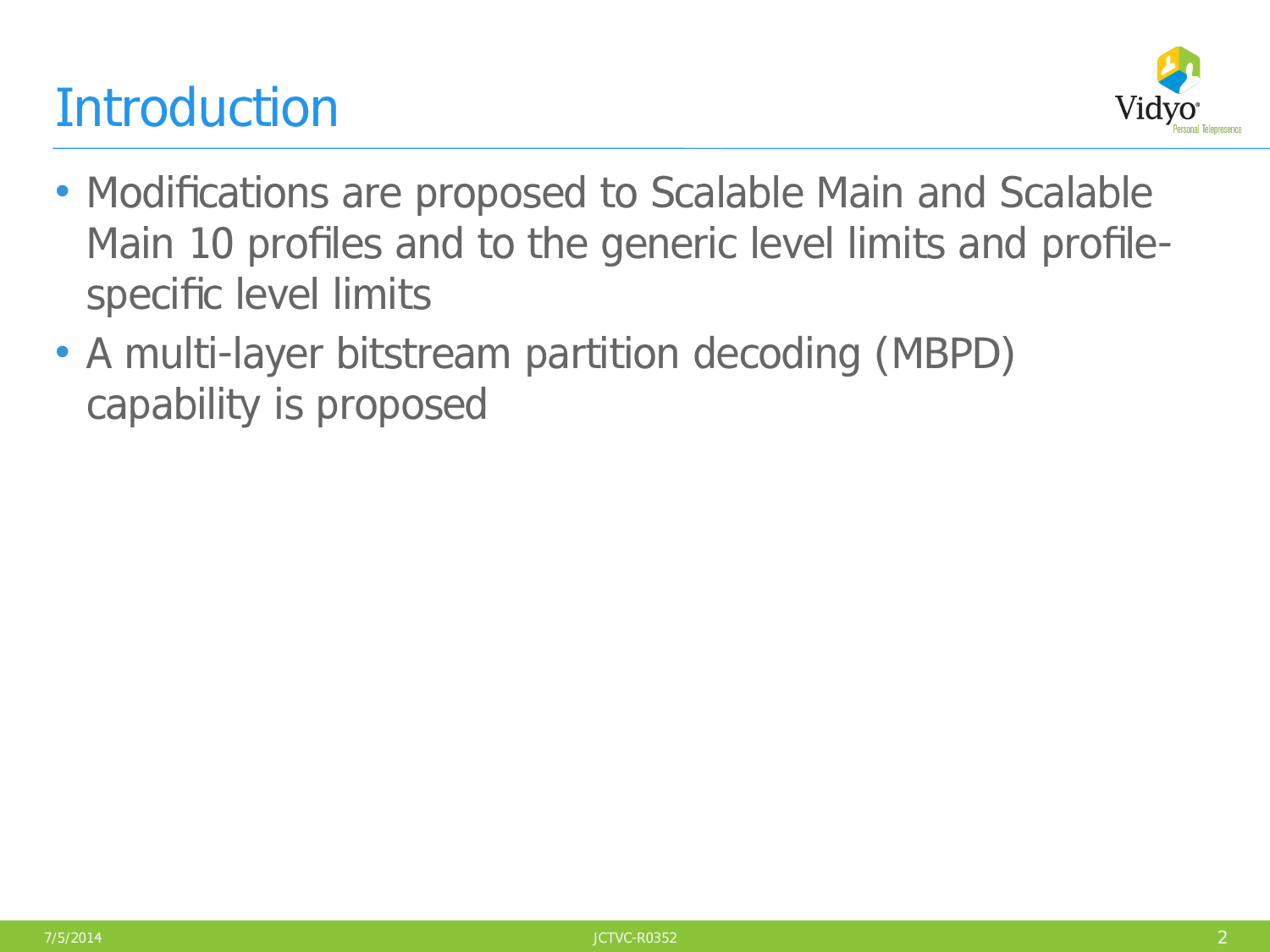

# Introduction
Modifications are proposed to Scalable Main and Scalable Main 10 profiles and to the generic level limits and profile-specific level limits
A multi-layer bitstream partition decoding (MBPD) capability is proposed